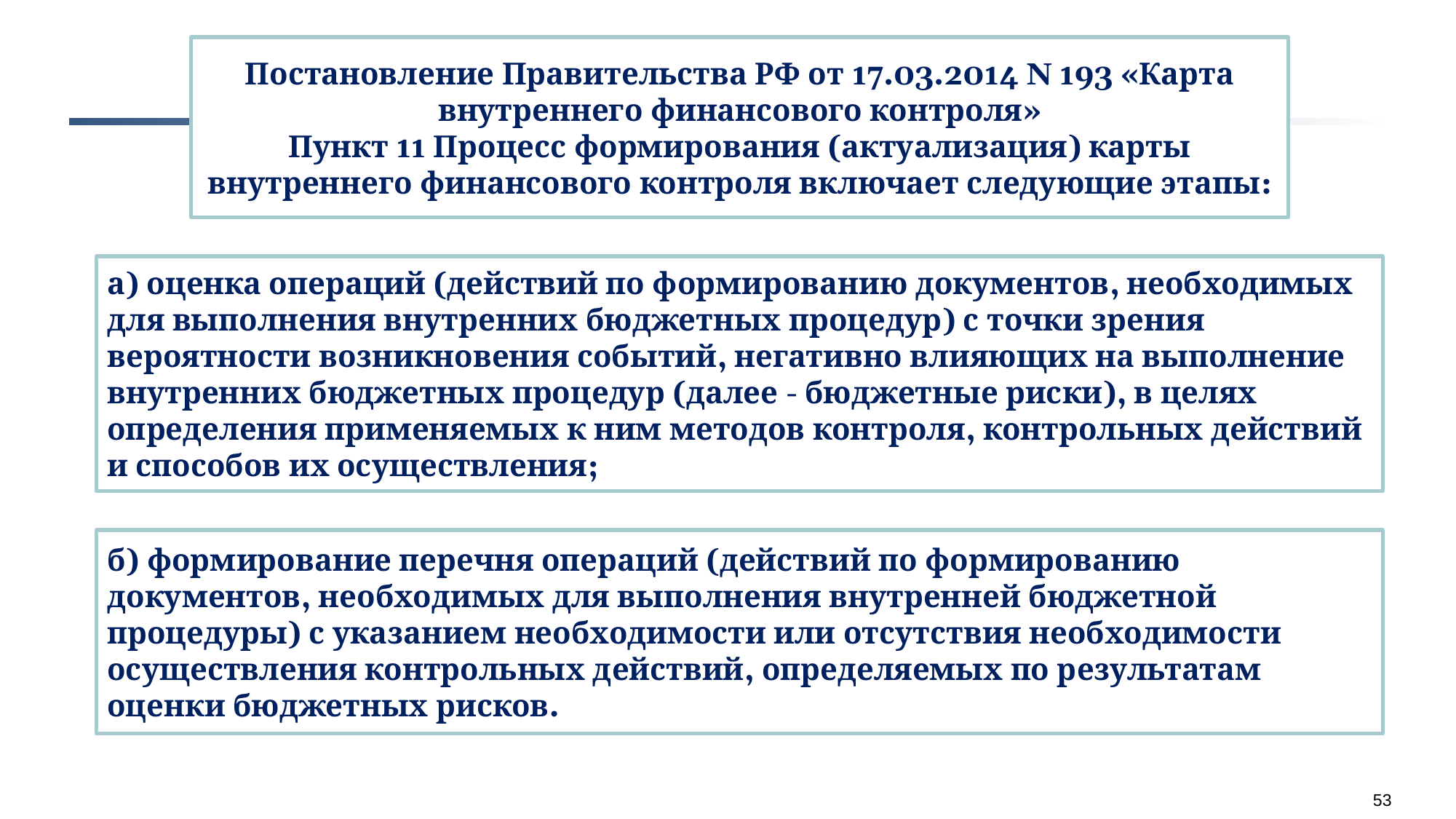

Постановление Правительства РФ от 17.03.2014 N 193 «Карта внутреннего финансового контроля»
Пункт 11 Процесс формирования (актуализация) карты внутреннего финансового контроля включает следующие этапы:
а) оценка операций (действий по формированию документов, необходимых для выполнения внутренних бюджетных процедур) с точки зрения вероятности возникновения событий, негативно влияющих на выполнение внутренних бюджетных процедур (далее - бюджетные риски), в целях определения применяемых к ним методов контроля, контрольных действий и способов их осуществления;
б) формирование перечня операций (действий по формированию документов, необходимых для выполнения внутренней бюджетной процедуры) с указанием необходимости или отсутствия необходимости осуществления контрольных действий, определяемых по результатам оценки бюджетных рисков.